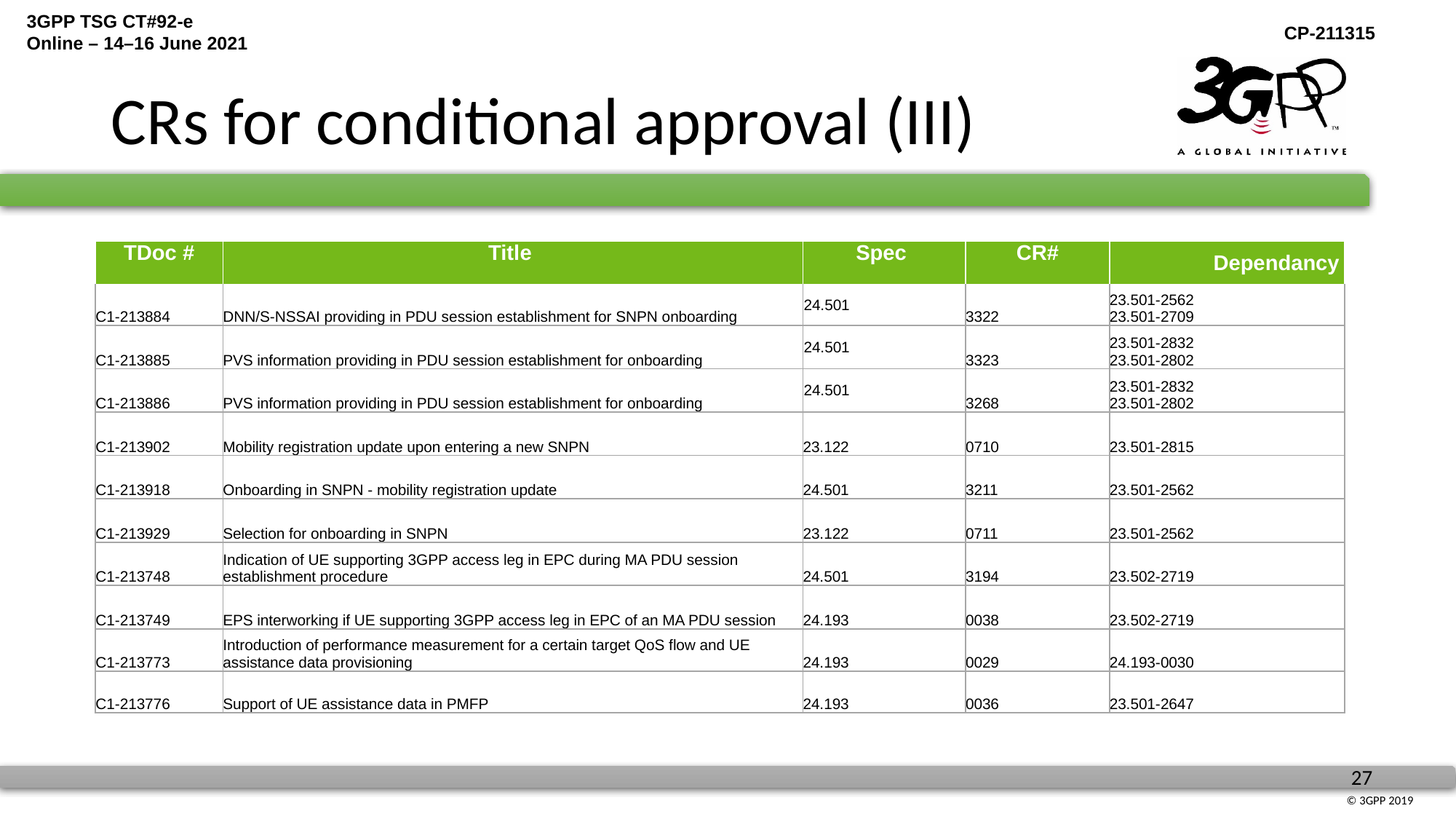

# CRs for conditional approval (III)
| TDoc # | Title | Spec | CR# | Dependancy |
| --- | --- | --- | --- | --- |
| C1-213884 | DNN/S-NSSAI providing in PDU session establishment for SNPN onboarding | 24.501 | 3322 | 23.501-2562 23.501-2709 |
| C1-213885 | PVS information providing in PDU session establishment for onboarding | 24.501 | 3323 | 23.501-2832 23.501-2802 |
| C1-213886 | PVS information providing in PDU session establishment for onboarding | 24.501 | 3268 | 23.501-2832 23.501-2802 |
| C1-213902 | Mobility registration update upon entering a new SNPN | 23.122 | 0710 | 23.501-2815 |
| C1-213918 | Onboarding in SNPN - mobility registration update | 24.501 | 3211 | 23.501-2562 |
| C1-213929 | Selection for onboarding in SNPN | 23.122 | 0711 | 23.501-2562 |
| C1-213748 | Indication of UE supporting 3GPP access leg in EPC during MA PDU session establishment procedure | 24.501 | 3194 | 23.502-2719 |
| C1-213749 | EPS interworking if UE supporting 3GPP access leg in EPC of an MA PDU session | 24.193 | 0038 | 23.502-2719 |
| C1-213773 | Introduction of performance measurement for a certain target QoS flow and UE assistance data provisioning | 24.193 | 0029 | 24.193-0030 |
| C1-213776 | Support of UE assistance data in PMFP | 24.193 | 0036 | 23.501-2647 |